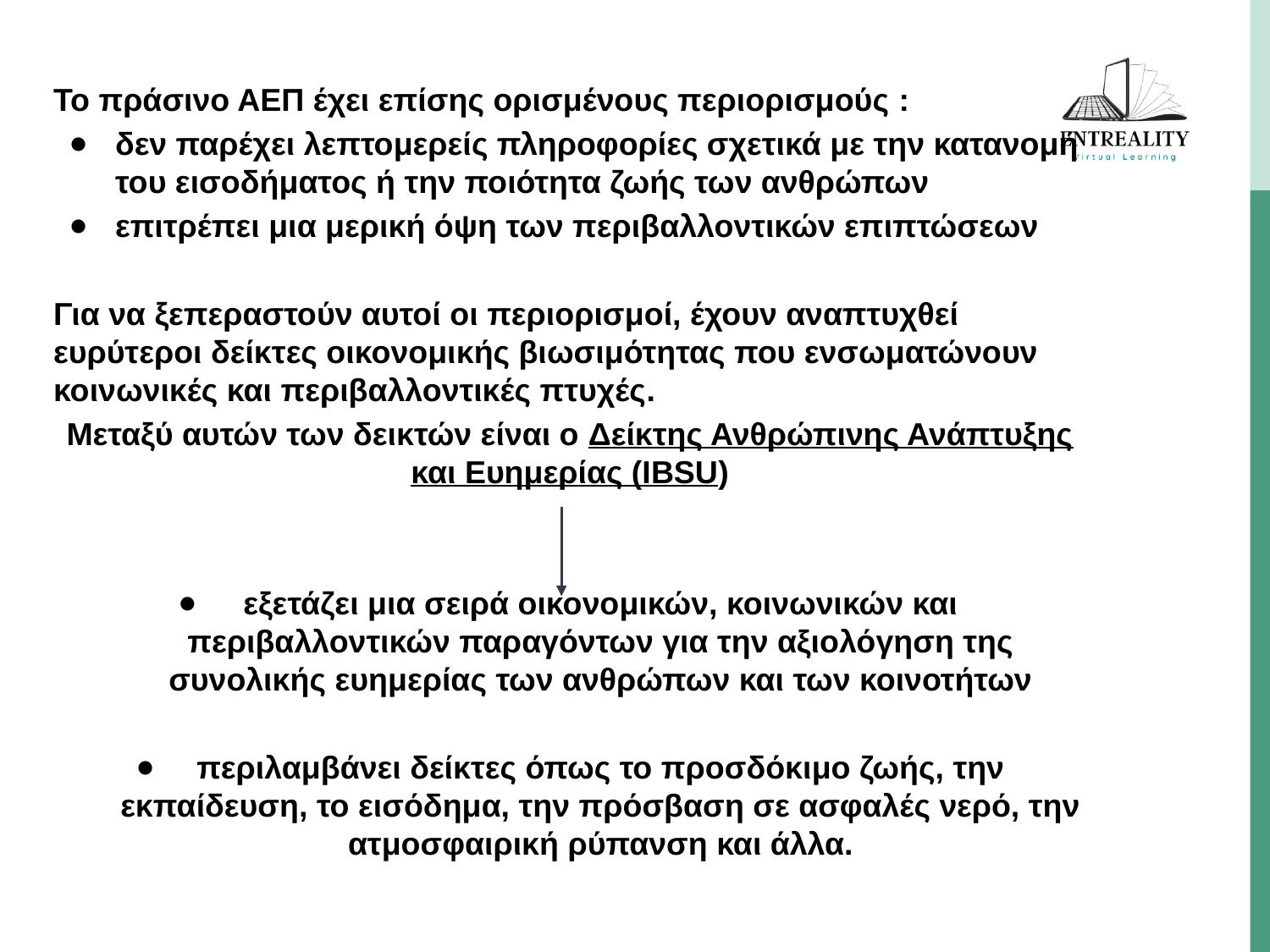

Το πράσινο ΑΕΠ έχει επίσης ορισμένους περιορισμούς :
δεν παρέχει λεπτομερείς πληροφορίες σχετικά με την κατανομή του εισοδήματος ή την ποιότητα ζωής των ανθρώπων
επιτρέπει μια μερική όψη των περιβαλλοντικών επιπτώσεων

Για να ξεπεραστούν αυτοί οι περιορισμοί, έχουν αναπτυχθεί ευρύτεροι δείκτες οικονομικής βιωσιμότητας που ενσωματώνουν κοινωνικές και περιβαλλοντικές πτυχές.
Μεταξύ αυτών των δεικτών είναι ο Δείκτης Ανθρώπινης Ανάπτυξης και Ευημερίας (IBSU)

εξετάζει μια σειρά οικονομικών, κοινωνικών και περιβαλλοντικών παραγόντων για την αξιολόγηση της συνολικής ευημερίας των ανθρώπων και των κοινοτήτων

περιλαμβάνει δείκτες όπως το προσδόκιμο ζωής, την εκπαίδευση, το εισόδημα, την πρόσβαση σε ασφαλές νερό, την ατμοσφαιρική ρύπανση και άλλα.